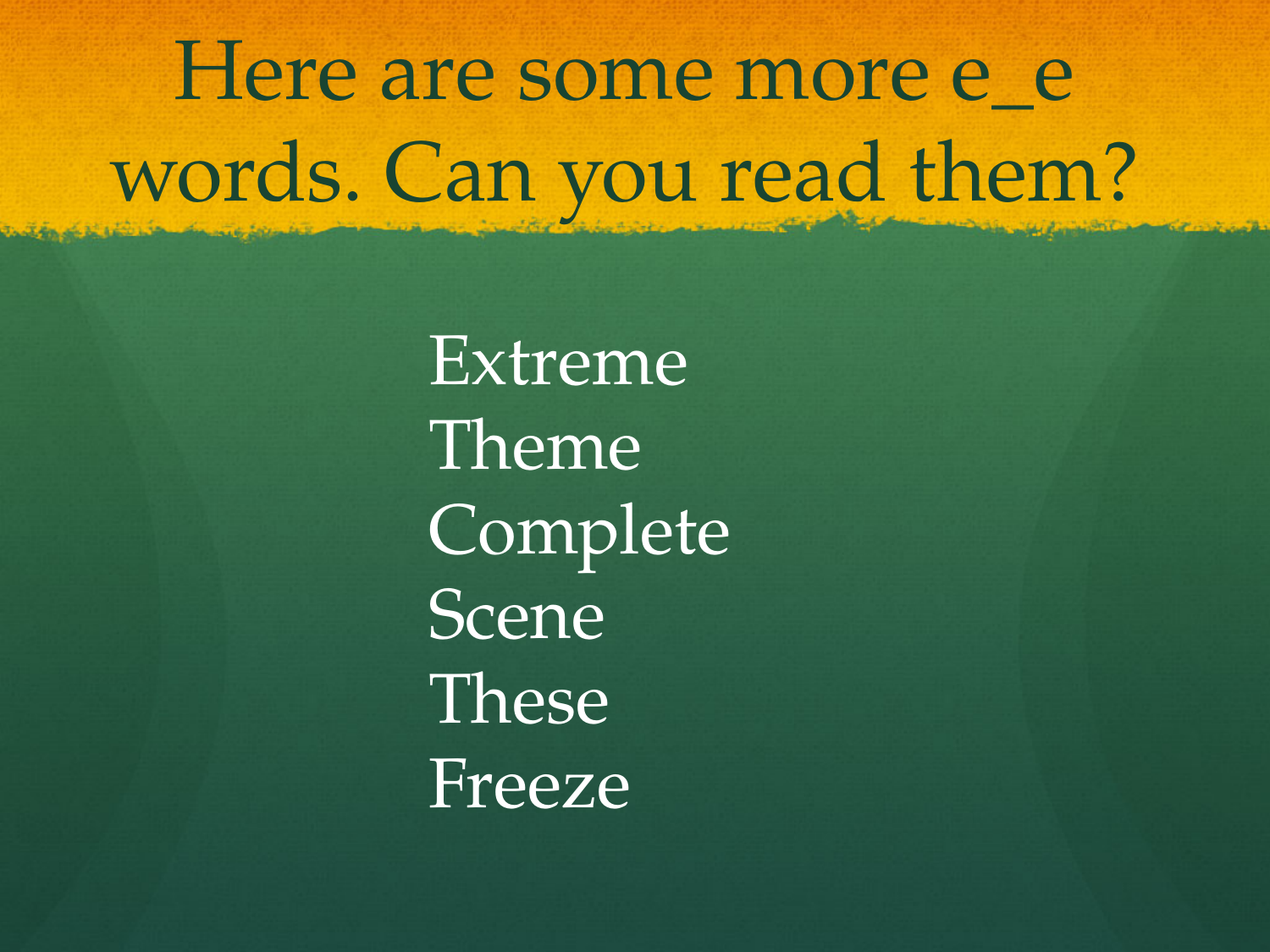

# Here are some more e_e words. Can you read them?
Extreme
Theme
Complete
Scene
These
Freeze